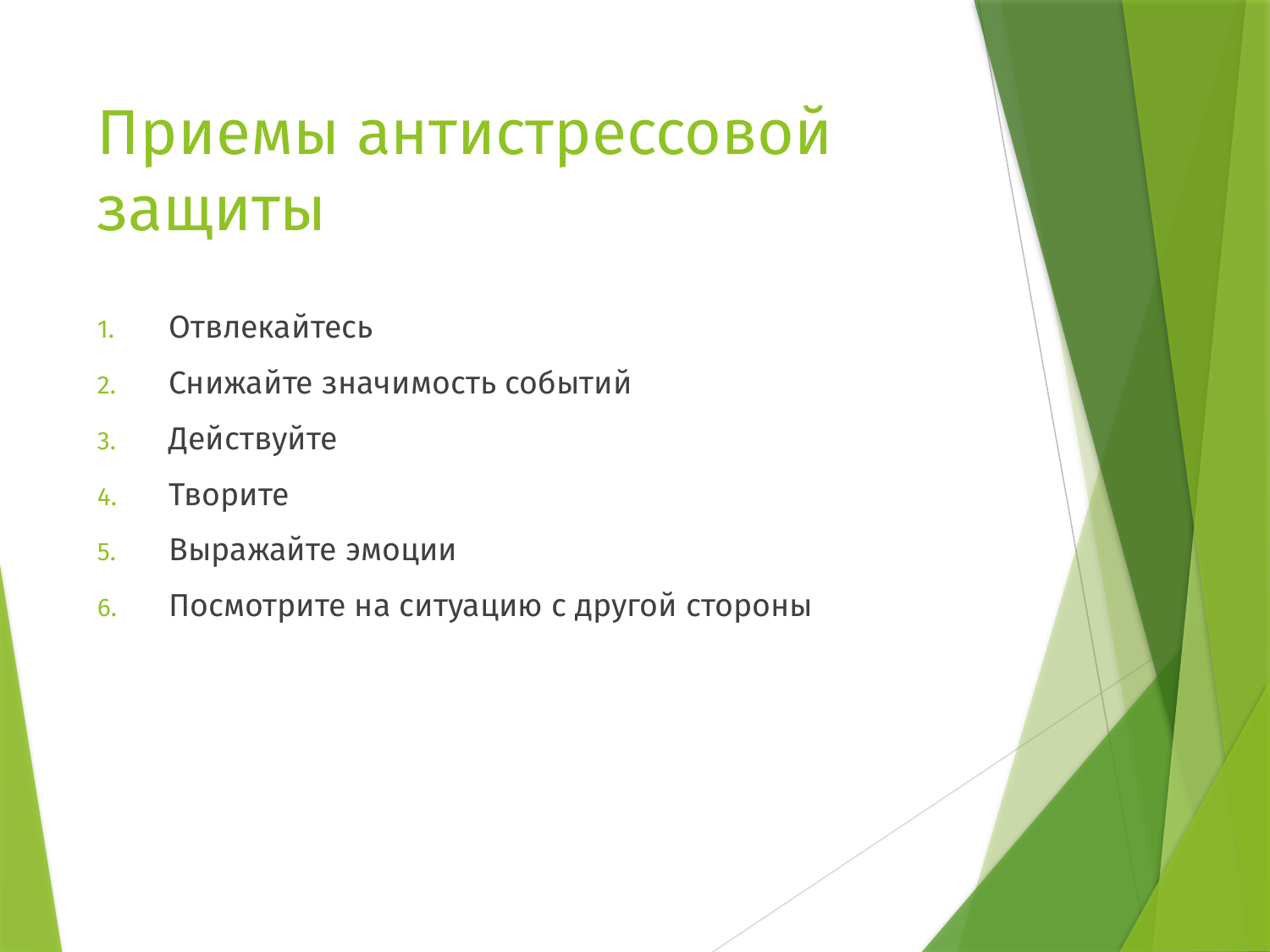

# Приемы антистрессовой защиты
Отвлекайтесь
Снижайте значимость событий
Действуйте
Творите
Выражайте эмоции
Посмотрите на ситуацию с другой стороны